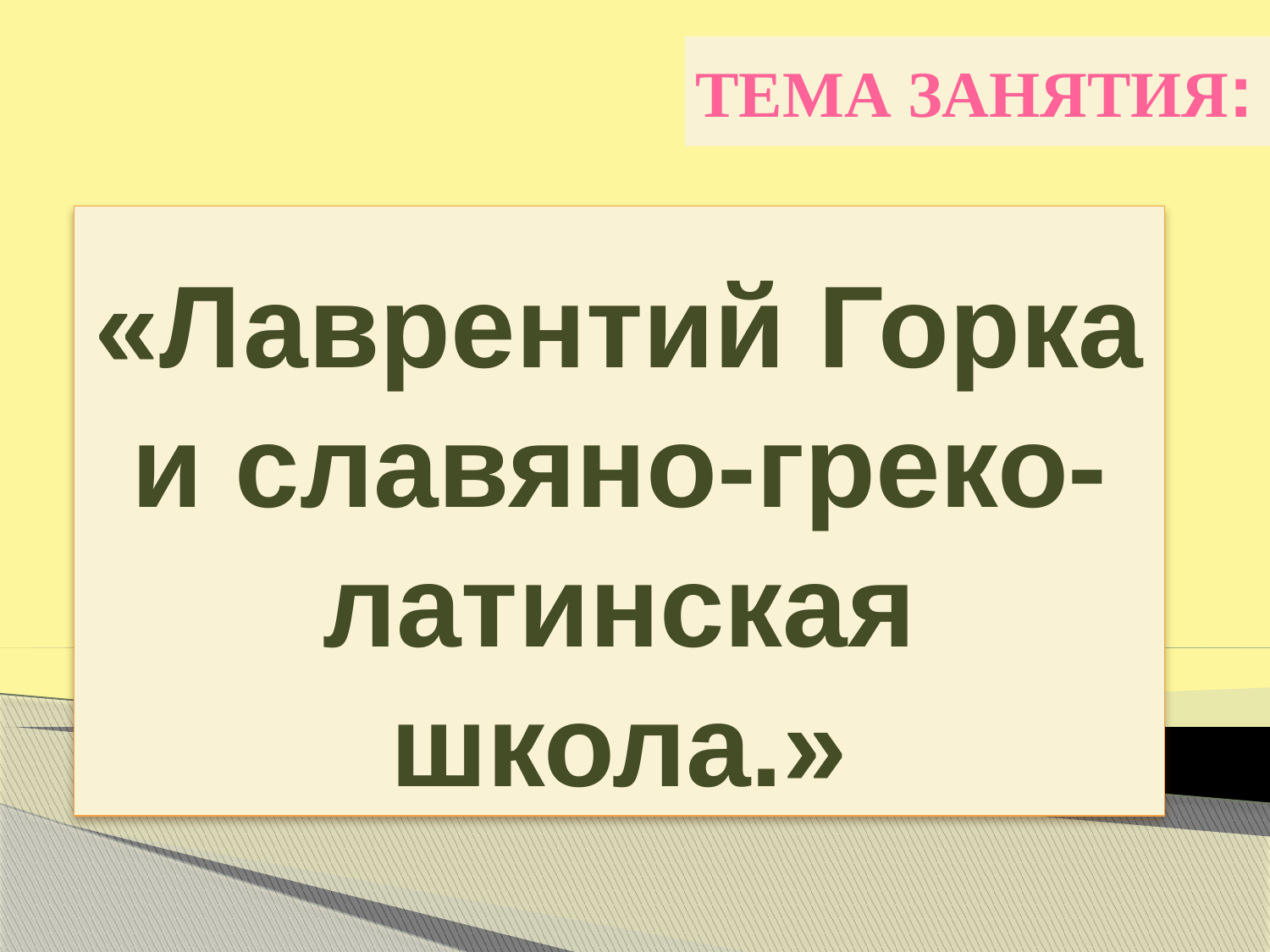

Тема занятия:
# «Лаврентий Горка и славяно-греко-латинская школа.»